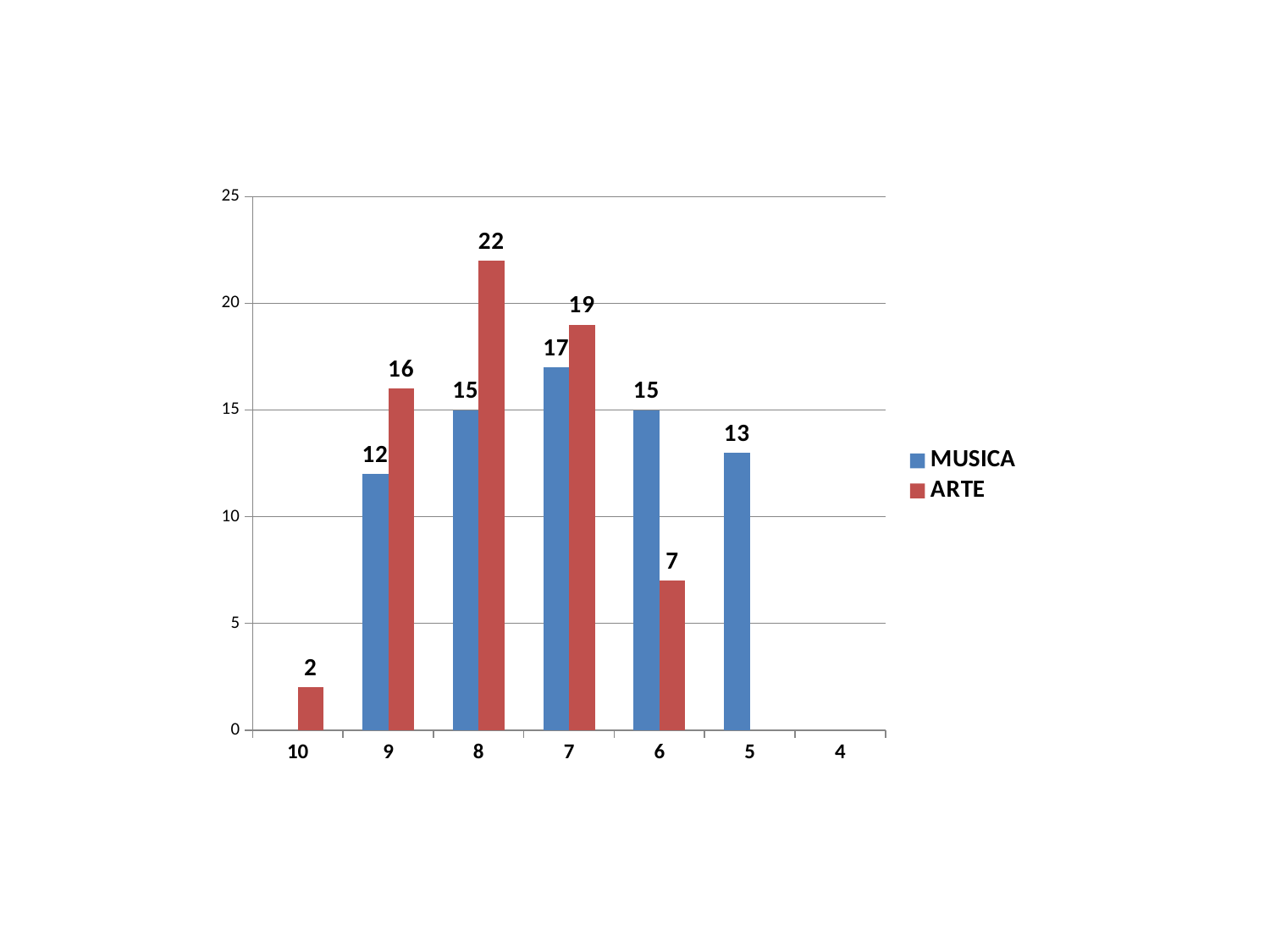

### Chart

| Category | MUSICA | ARTE |
|---|---|---|
| 10 | None | 2.0 |
| 9 | 12.0 | 16.0 |
| 8 | 15.0 | 22.0 |
| 7 | 17.0 | 19.0 |
| 6 | 15.0 | 7.0 |
| 5 | 13.0 | None |
| 4 | None | None |